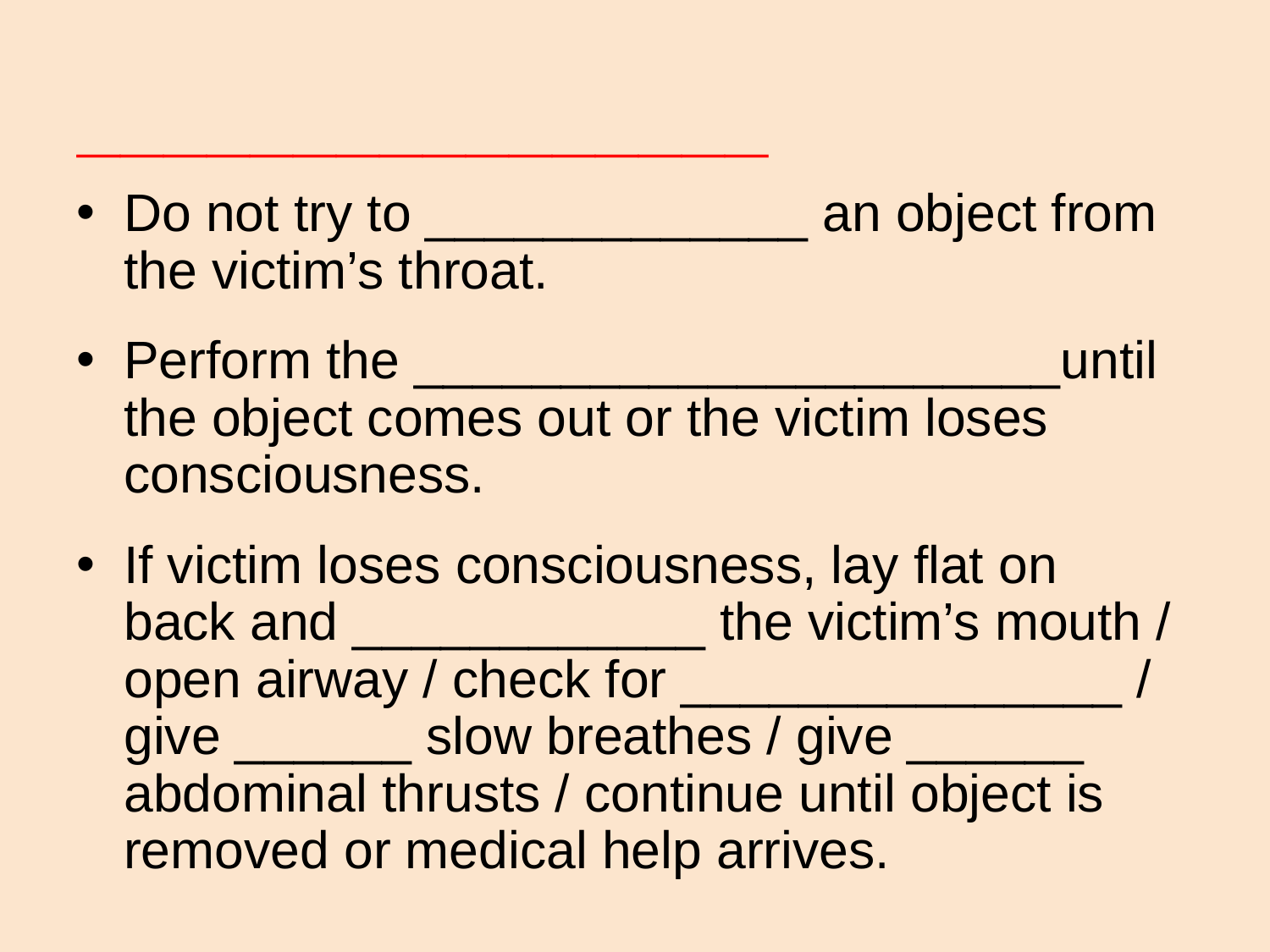

# ________________
Do not try to _____________ an object from the victim’s throat.

Perform the ______________________until the object comes out or the victim loses consciousness.

If victim loses consciousness, lay flat on back and ____________ the victim’s mouth / open airway / check for _______________ / give ______ slow breathes / give ______ abdominal thrusts / continue until object is removed or medical help arrives.